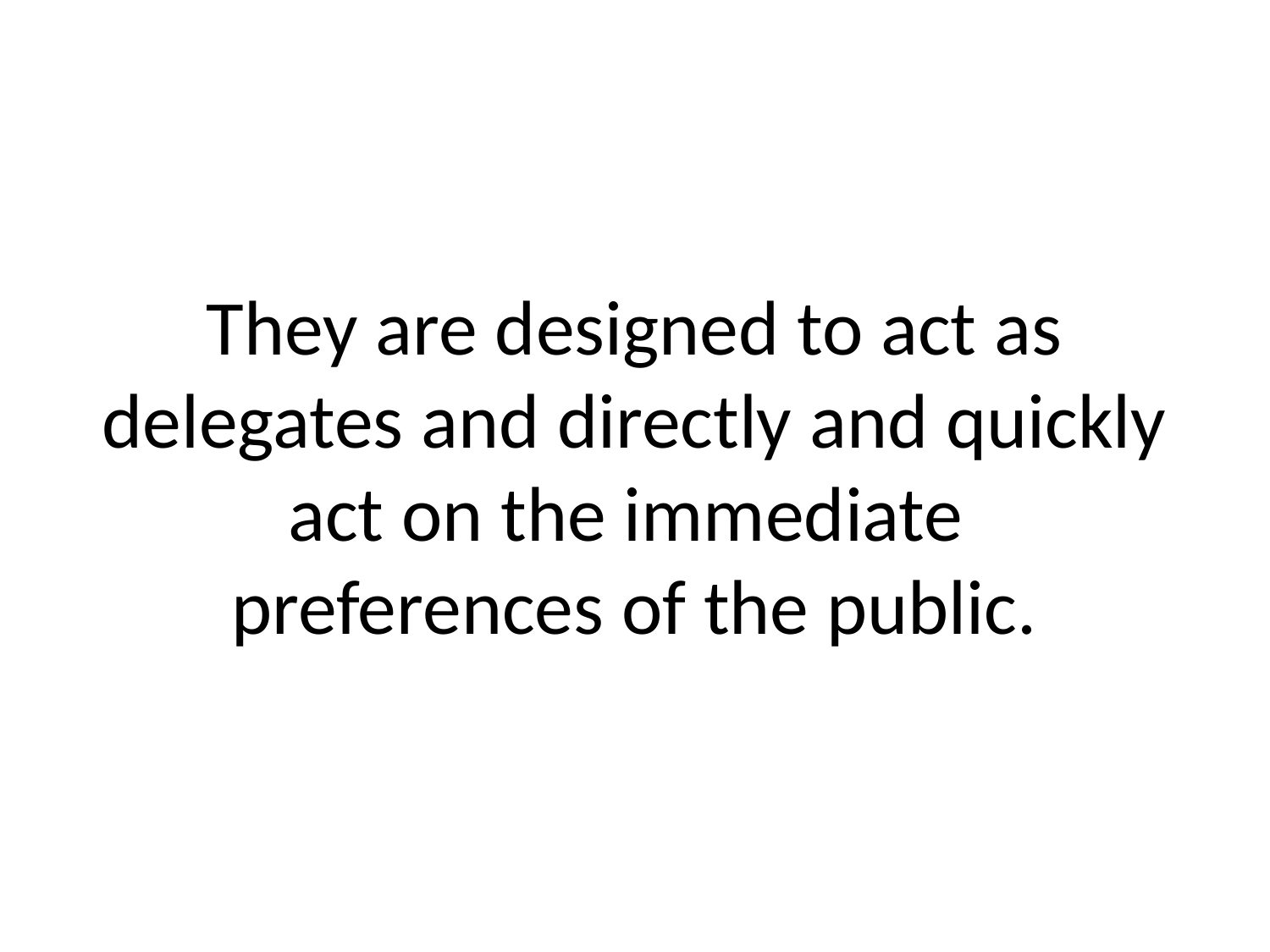

# They are designed to act as delegates and directly and quickly act on the immediate preferences of the public.